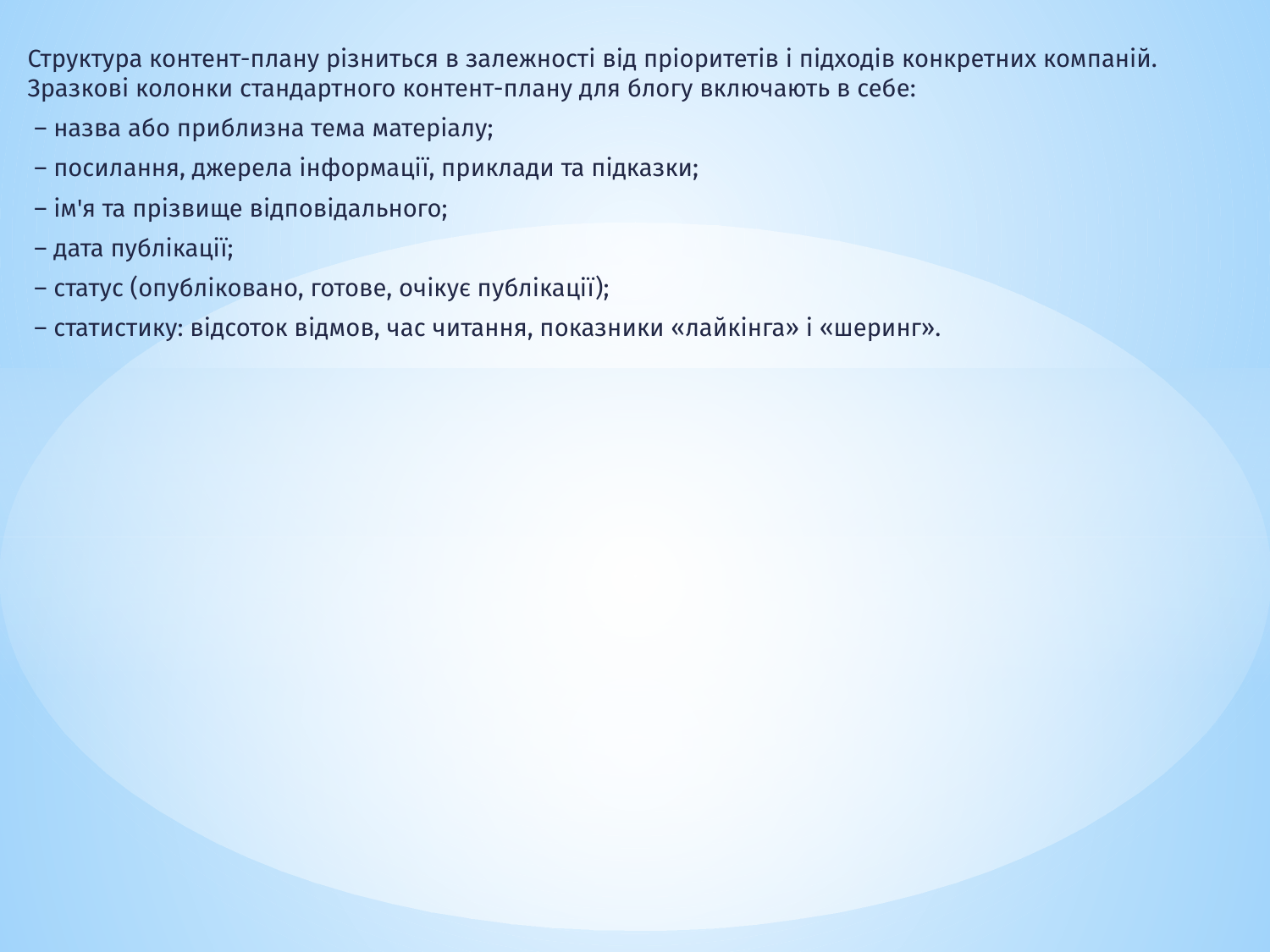

Структура контент-плану різниться в залежності від пріоритетів і підходів конкретних компаній. Зразкові колонки стандартного контент-плану для блогу включають в себе:
 – назва або приблизна тема матеріалу;
 – посилання, джерела інформації, приклади та підказки;
 – ім'я та прізвище відповідального;
 – дата публікації;
 – статус (опубліковано, готове, очікує публікації);
 – статистику: відсоток відмов, час читання, показники «лайкінга» і «шеринг».